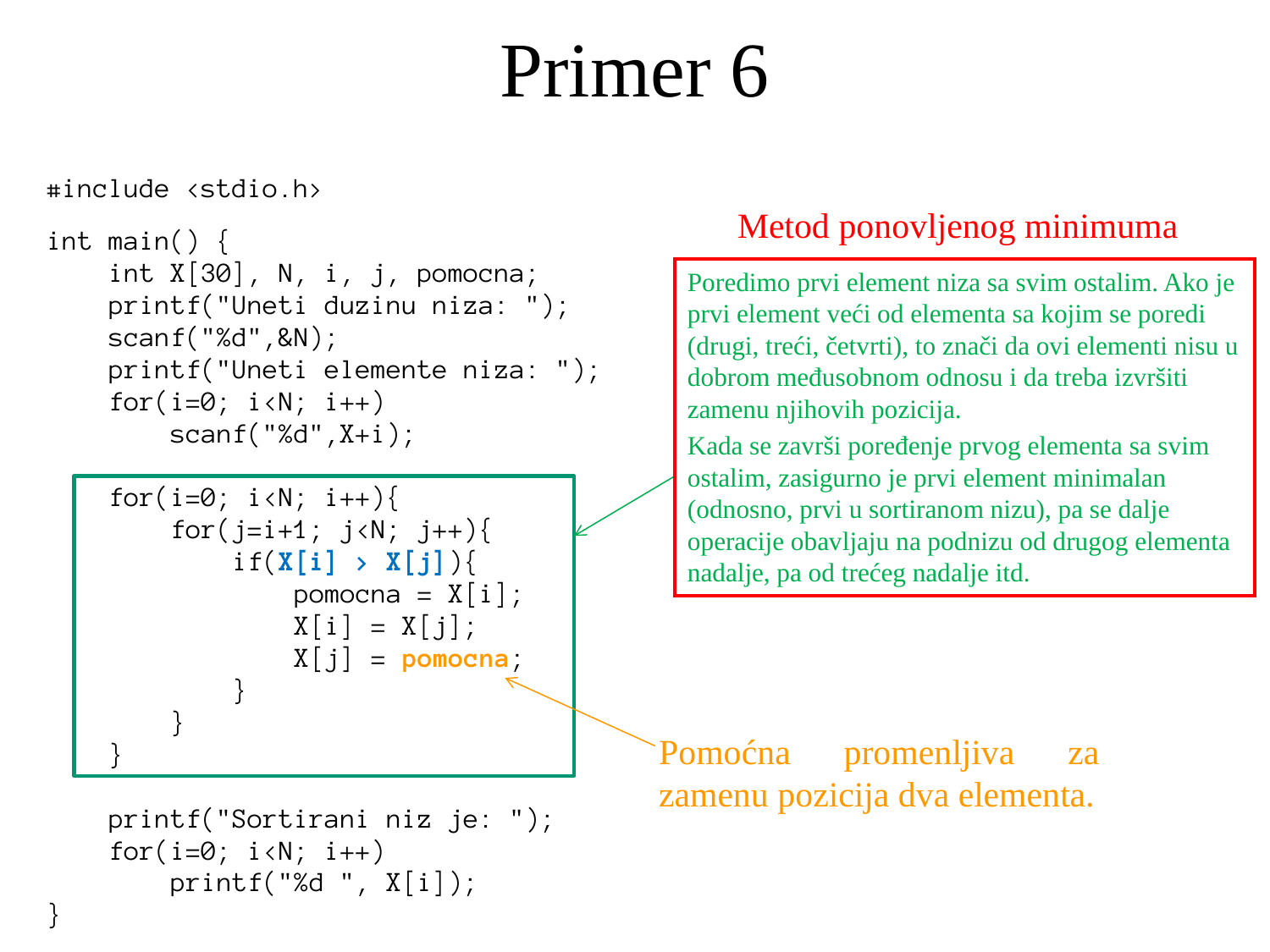

# Primer 6
#include <stdio.h>

int main() {
    int X[30], N, i, j, pomocna;
    printf("Uneti duzinu niza: ");
    scanf("%d",&N);
    printf("Uneti elemente niza: ");
    for(i=0; i<N; i++)
        scanf("%d",X+i);

    for(i=0; i<N; i++){
        for(j=i+1; j<N; j++){
            if(X[i] > X[j]){
                pomocna = X[i];
                X[i] = X[j];
                X[j] = pomocna;
            }
        }
    }

    printf("Sortirani niz je: ");
    for(i=0; i<N; i++)
        printf("%d ", X[i]);
}
Metod ponovljenog minimuma
Poredimo prvi element niza sa svim ostalim. Ako je prvi element veći od elementa sa kojim se poredi (drugi, treći, četvrti), to znači da ovi elementi nisu u dobrom međusobnom odnosu i da treba izvršiti zamenu njihovih pozicija.
Kada se završi poređenje prvog elementa sa svim ostalim, zasigurno je prvi element minimalan (odnosno, prvi u sortiranom nizu), pa se dalje operacije obavljaju na podnizu od drugog elementa nadalje, pa od trećeg nadalje itd.

Pomoćna promenljiva za zamenu pozicija dva elementa.